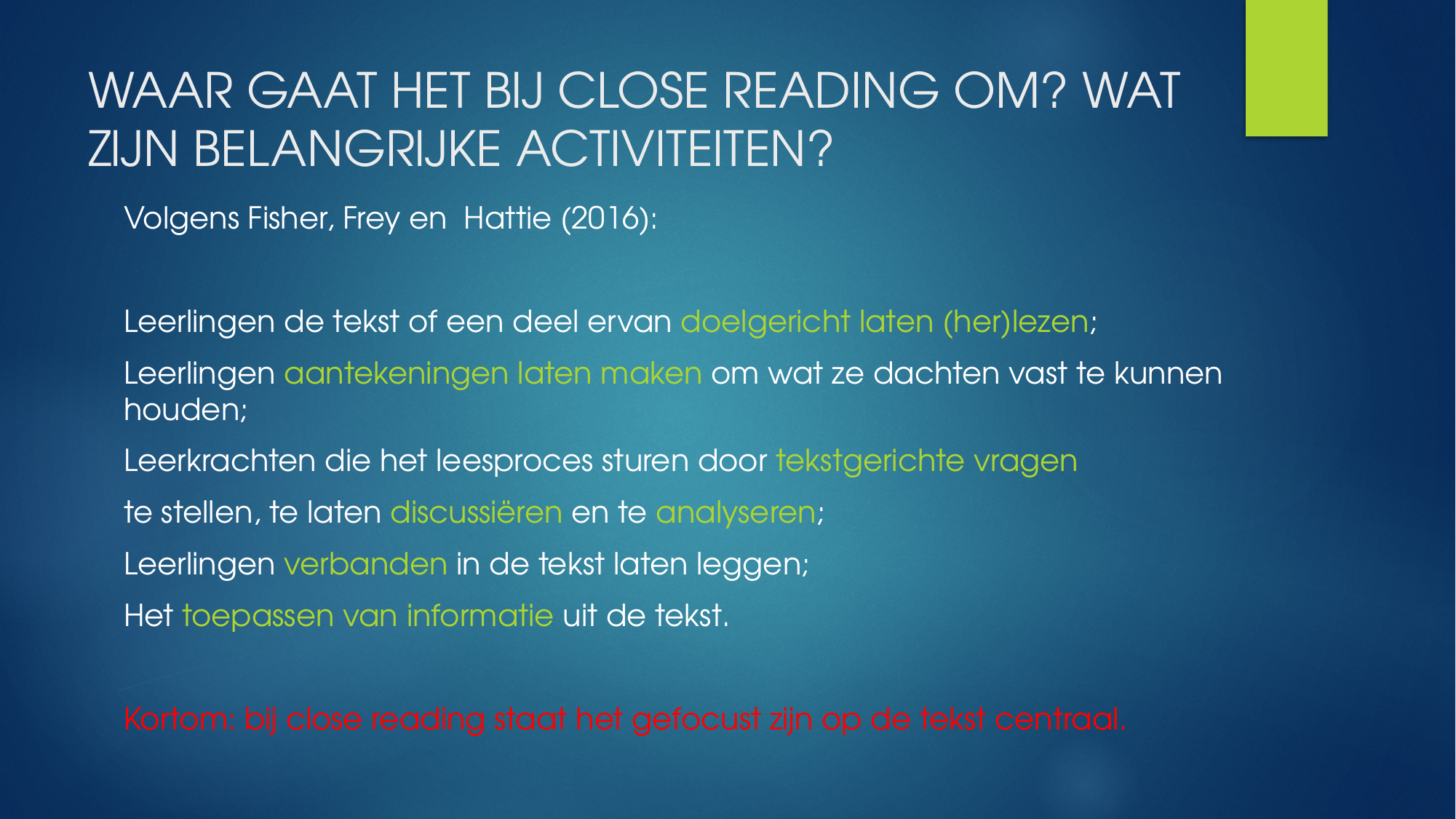

# WAAR GAAT HET BIJ CLOSE READING OM? WAT ZIJN BELANGRIJKE ACTIVITEITEN?
Volgens Fisher, Frey en  Hattie (2016):

Leerlingen de tekst of een deel ervan doelgericht laten (her)lezen;
Leerlingen aantekeningen laten maken om wat ze dachten vast te kunnen houden;
Leerkrachten die het leesproces sturen door tekstgerichte vragen
te stellen, te laten discussiëren en te analyseren;
Leerlingen verbanden in de tekst laten leggen;
Het toepassen van informatie uit de tekst.

Kortom: bij close reading staat het gefocust zijn op de tekst centraal.